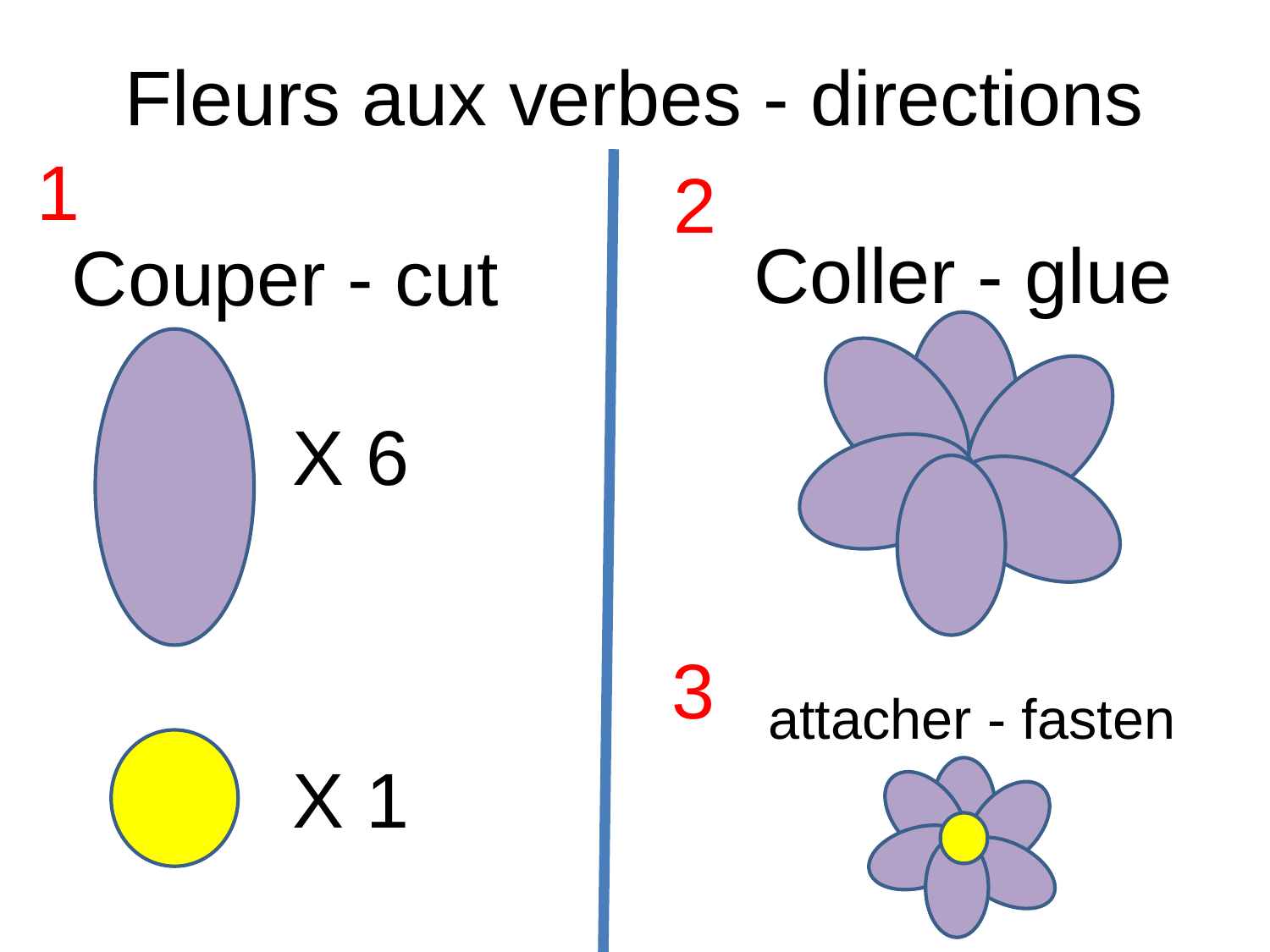

Fleurs aux verbes - directions
1
2
Coller - glue
Couper - cut

X 6

3
attacher - fasten

X 1